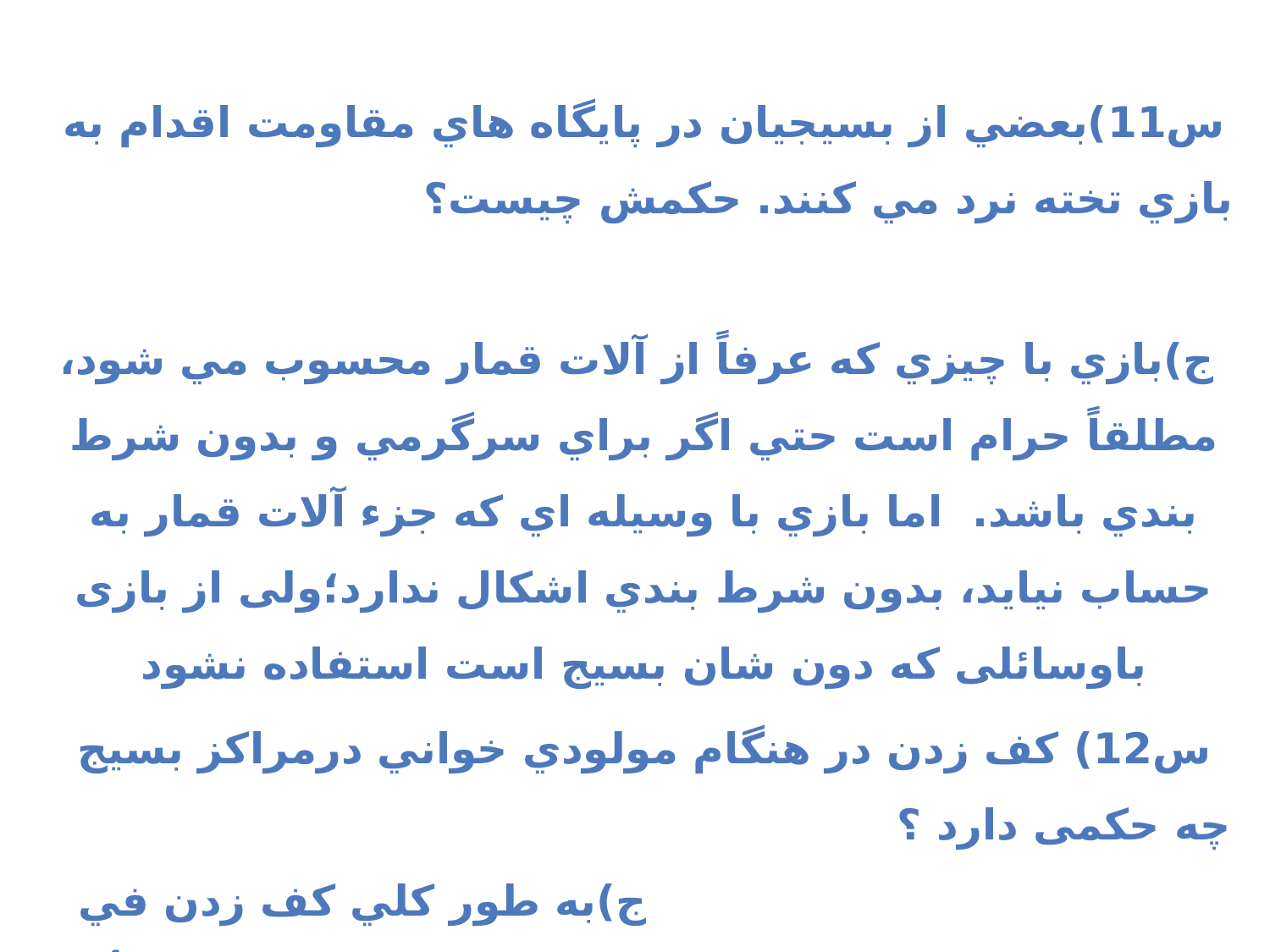

س11)بعضي از بسيجيان در پايگاه هاي مقاومت اقدام به بازي تخته نرد مي كنند. حکمش چیست؟
 ج)بازي با چيزي كه عرفاً از آلات قمار محسوب مي شود، مطلقاً حرام است حتي اگر براي سرگرمي و بدون شرط بندي باشد.  اما بازي با وسيله اي كه جزء آلات قمار به حساب نيايد، بدون شرط بندي اشكال ندارد؛ولی از بازی باوسائلی که دون شان بسیج است استفاده نشود
س12) كف زدن در هنگام مولودي خواني درمراکز بسیج چه حکمی دارد ؟                                                                                                ج)به طور كلي كف زدن في نفسه، به نحو متعارف در جشن ها، اعياد، يا تشويق و تأييد و مانند آن اشكال ندارد، ولي بهتر است فضاي مجالس ديني بخصوص مراسمي كه در مساجد و حسينيه ها برگزار مي شود، به ذكر صلوات و تكبير معطر گردد تا انسان به ثواب آن برسد.